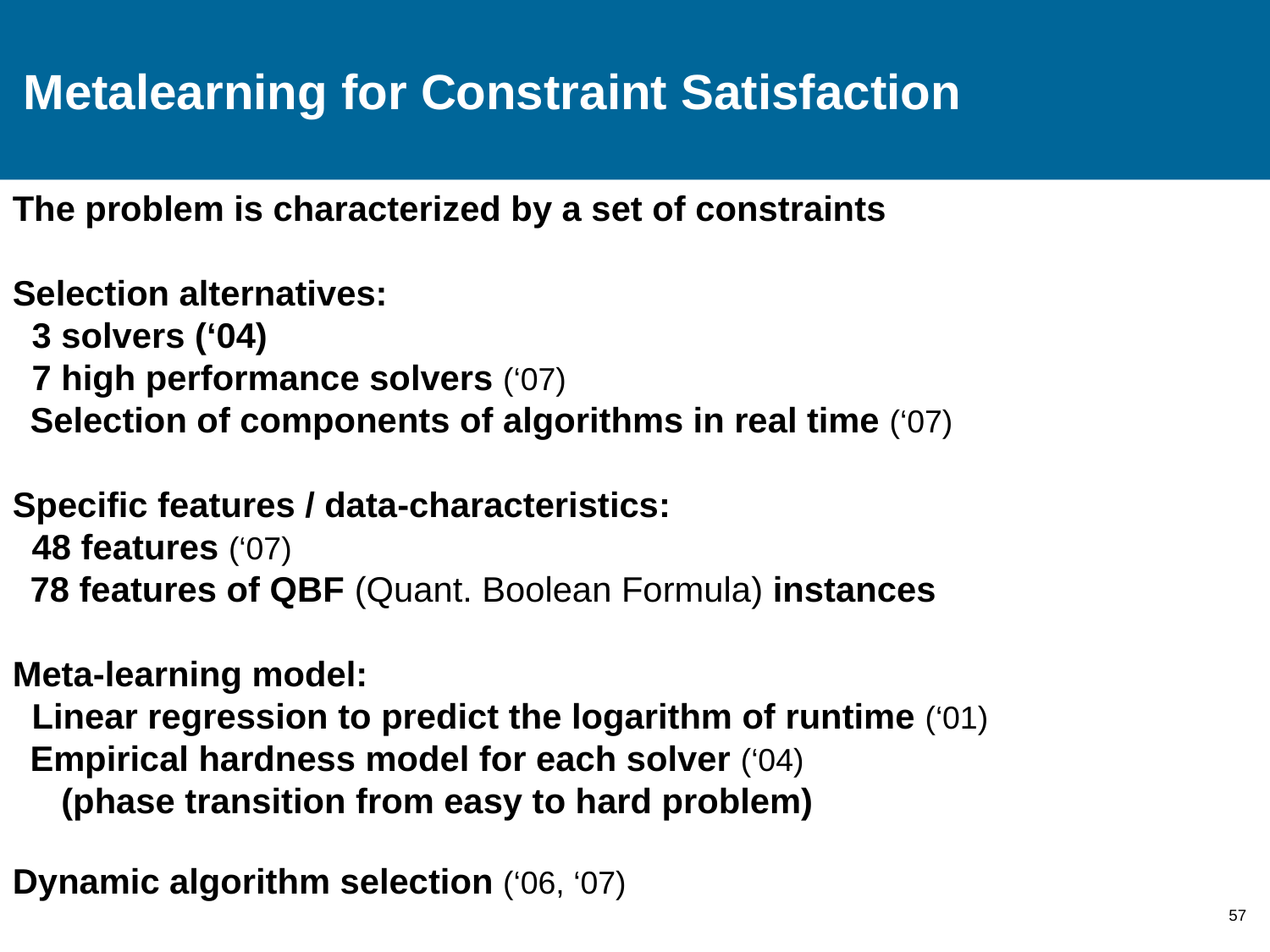

# Metalearning for Constraint Satisfaction
The problem is characterized by a set of constraints

Selection alternatives:
  3 solvers (‘04)
  7 high performance solvers (‘07)
  Selection of components of algorithms in real time (‘07)

Specific features / data-characteristics:
  48 features (‘07)
  78 features of QBF (Quant. Boolean Formula) instances

Meta-learning model:
  Linear regression to predict the logarithm of runtime (‘01)
  Empirical hardness model for each solver (‘04)
     (phase transition from easy to hard problem)

Dynamic algorithm selection (‘06, ‘07)
57